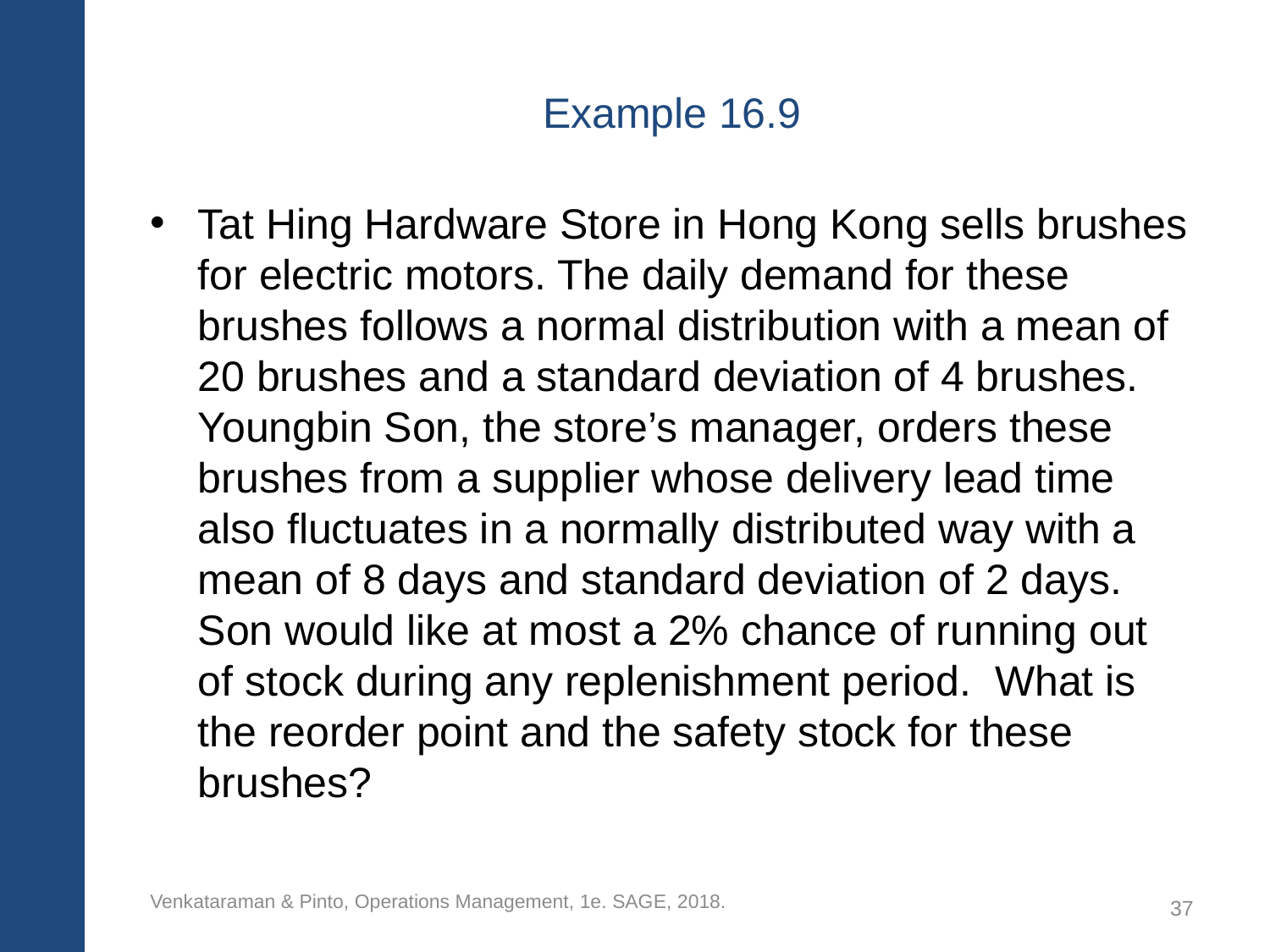

# Example 16.9
Tat Hing Hardware Store in Hong Kong sells brushes for electric motors. The daily demand for these brushes follows a normal distribution with a mean of 20 brushes and a standard deviation of 4 brushes. Youngbin Son, the store’s manager, orders these brushes from a supplier whose delivery lead time also fluctuates in a normally distributed way with a mean of 8 days and standard deviation of 2 days.  Son would like at most a 2% chance of running out of stock during any replenishment period.  What is the reorder point and the safety stock for these brushes?
Venkataraman & Pinto, Operations Management, 1e. SAGE, 2018.
37